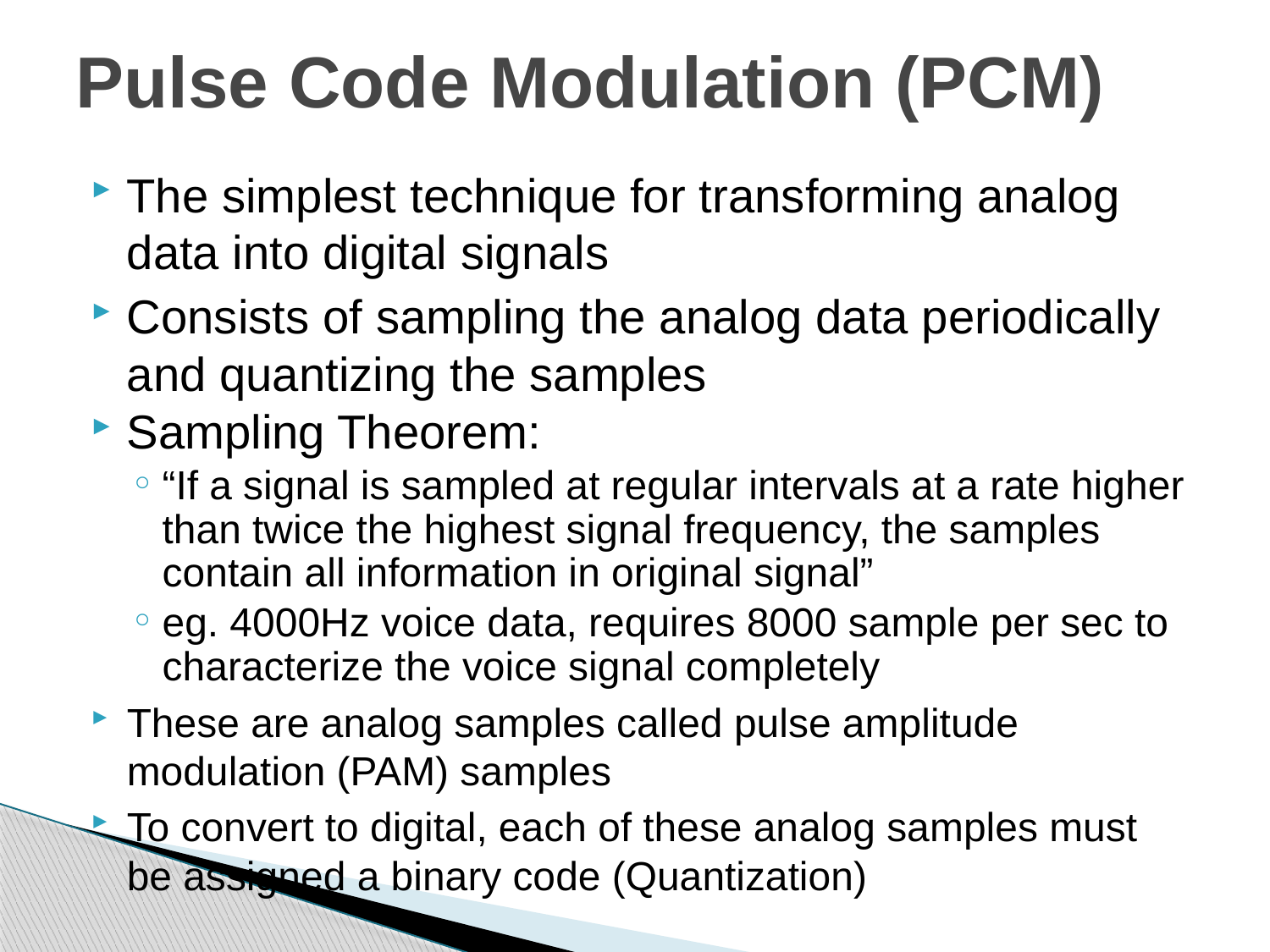

# Pulse Code Modulation (PCM)
The simplest technique for transforming analog data into digital signals
Consists of sampling the analog data periodically and quantizing the samples
Sampling Theorem:
“If a signal is sampled at regular intervals at a rate higher than twice the highest signal frequency, the samples contain all information in original signal”
eg. 4000Hz voice data, requires 8000 sample per sec to characterize the voice signal completely
These are analog samples called pulse amplitude modulation (PAM) samples
To convert to digital, each of these analog samples must be assigned a binary code (Quantization)